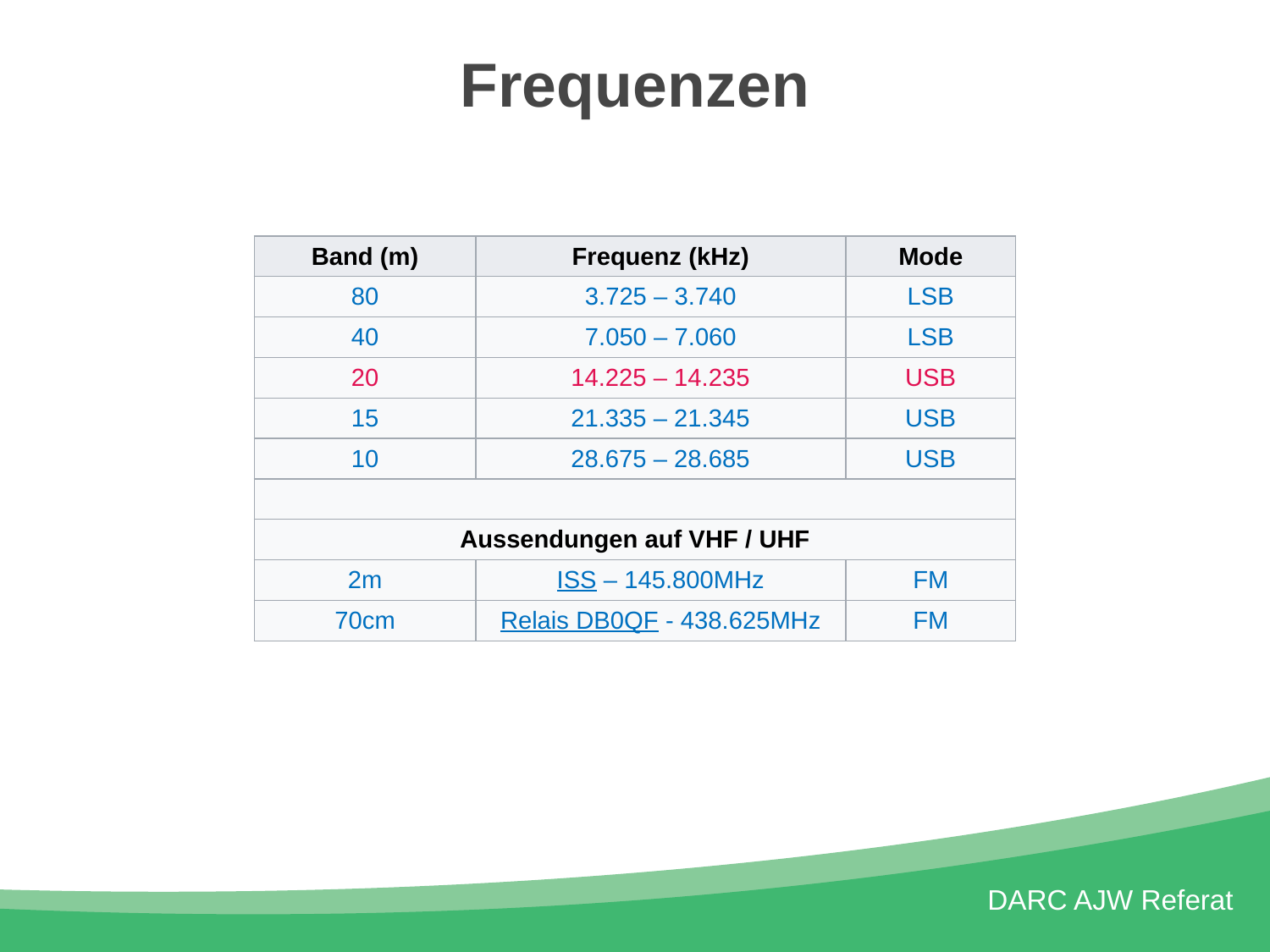

# Frequenzen
| Band (m) | Frequenz (kHz) | Mode |
| --- | --- | --- |
| 80 | 3.725 – 3.740 | LSB |
| 40 | 7.050 – 7.060 | LSB |
| 20 | 14.225 – 14.235 | USB |
| 15 | 21.335 – 21.345 | USB |
| 10 | 28.675 – 28.685 | USB |
|  |  |  |
| Aussendungen auf VHF / UHF |  |  |
| 2m | ISS – 145.800MHz | FM |
| 70cm | Relais DB0QF - 438.625MHz | FM |